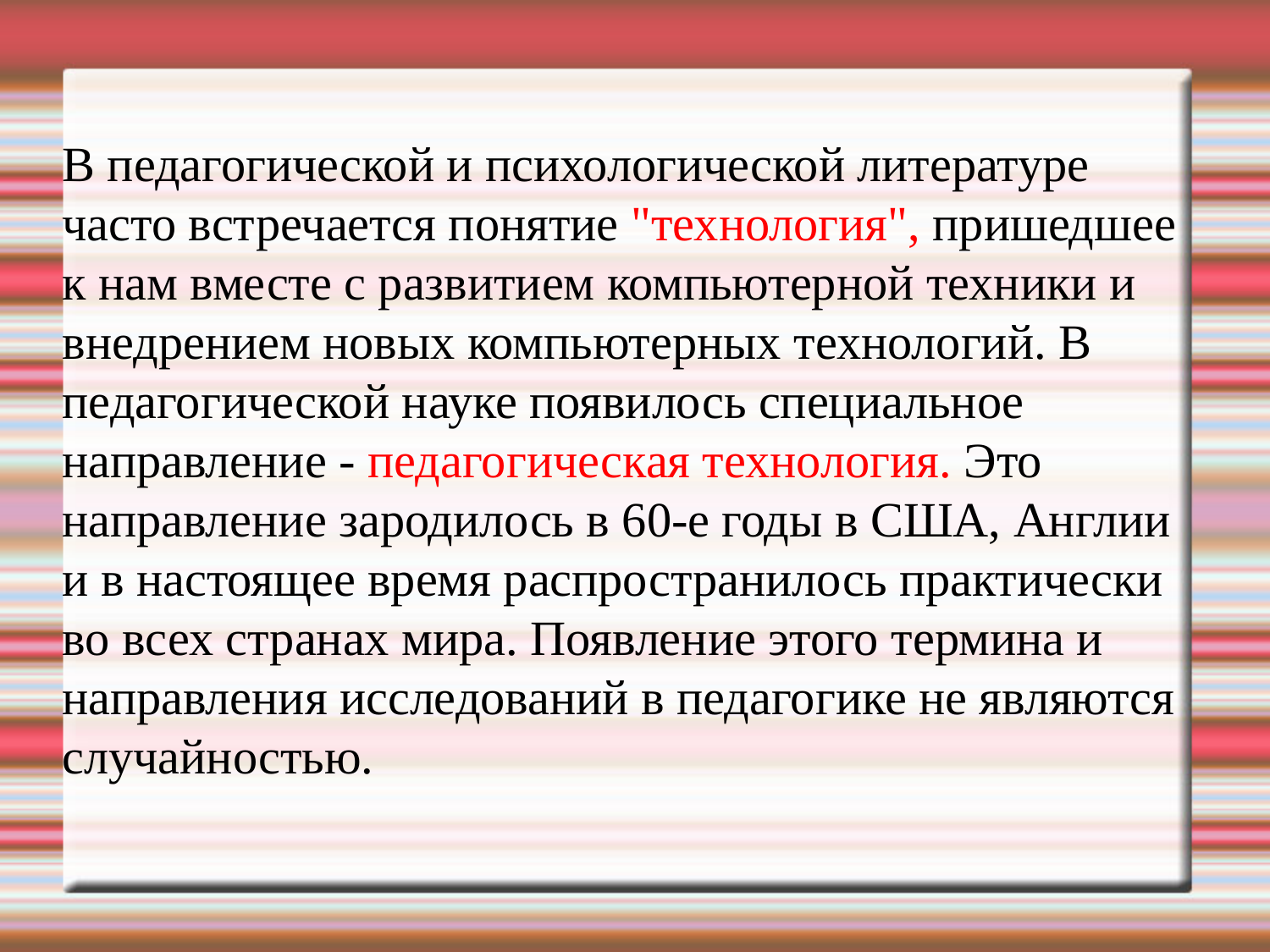

В педагогической и психологической литературе часто встречается понятие "технология", пришедшее к нам вместе с развитием компьютерной техники и внедрением новых компьютерных технологий. В педагогической науке появилось специальное направление - педагогическая технология. Это направление зародилось в 60-е годы в США, Англии и в настоящее время распространилось практически во всех странах мира. Появление этого термина и направления исследований в педагогике не являются случайностью.